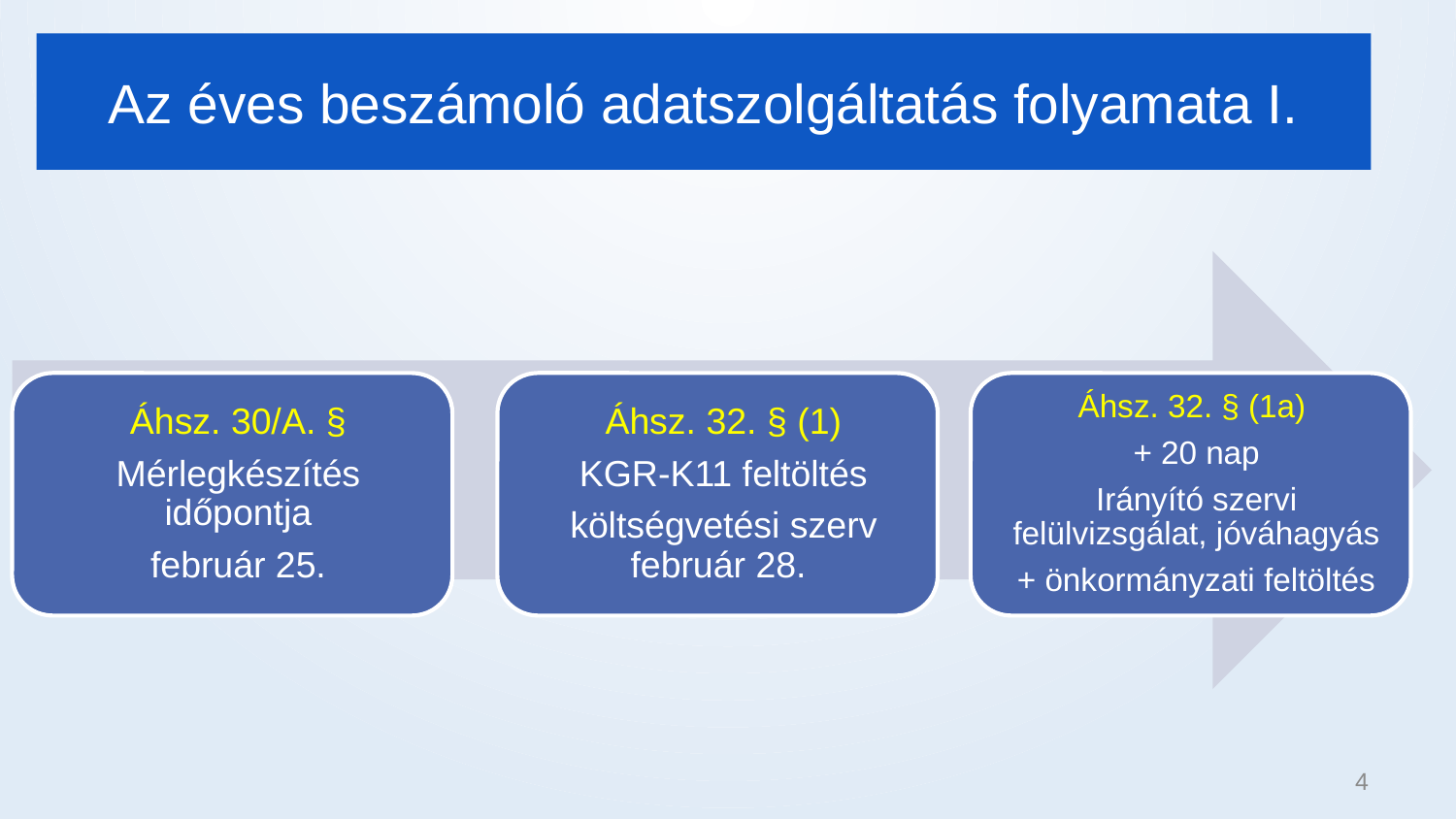

# Az éves beszámoló adatszolgáltatás folyamata I.
Áhsz. 30/A. §
Mérlegkészítés időpontja
február 25.
Áhsz. 32. § (1)
KGR-K11 feltöltés
költségvetési szerv február 28.
Áhsz. 32. § (1a)
+ 20 nap
Irányító szervi felülvizsgálat, jóváhagyás
+ önkormányzati feltöltés
4